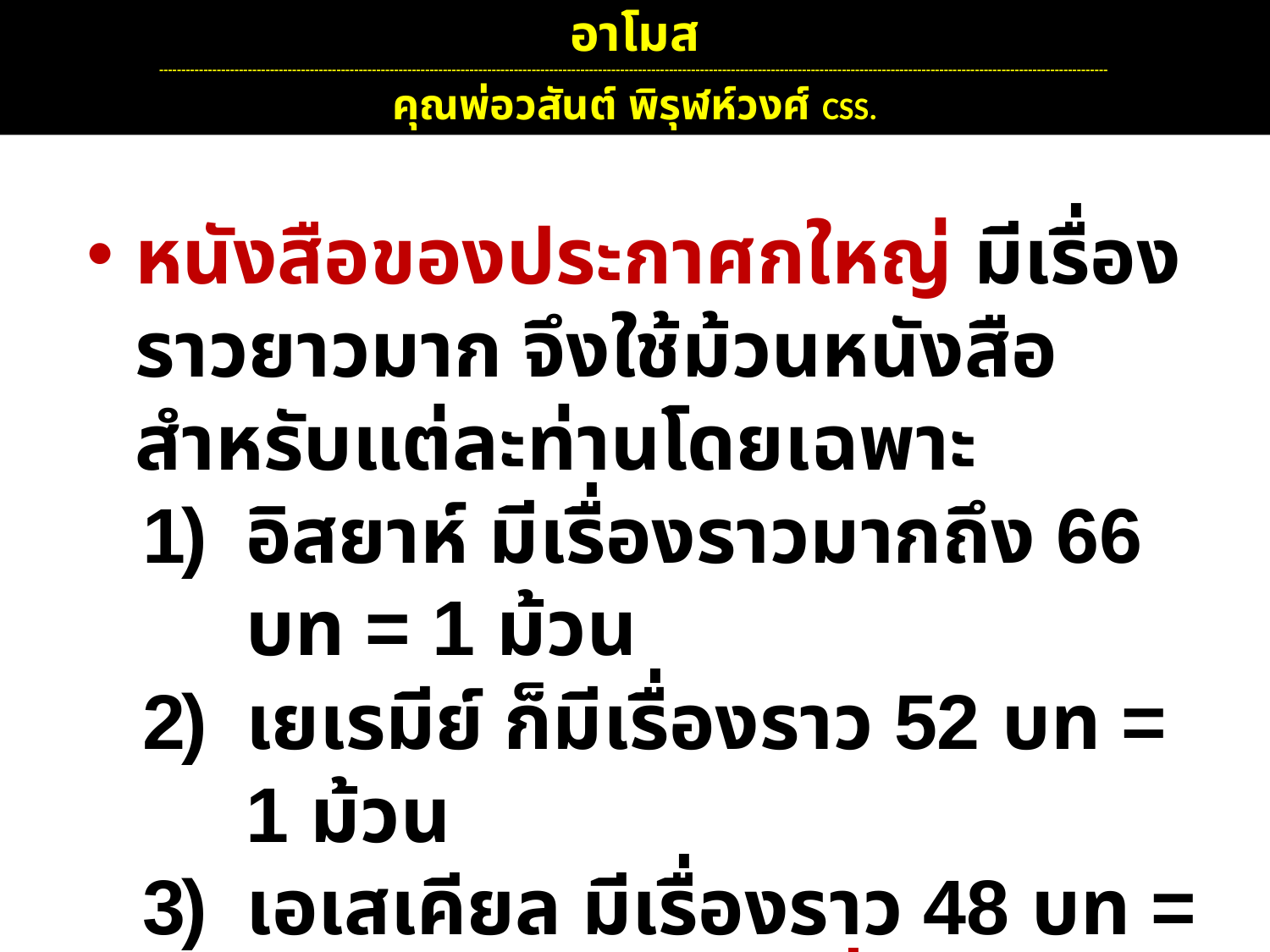

อาโมส
----------------------------------------------------------------------------------------------------------------------------------------------------------------------------------------------------------------------
คุณพ่อวสันต์ พิรุฬห์วงศ์ CSS.
หนังสือของประกาศกใหญ่ มีเรื่องราวยาวมาก จึงใช้ม้วนหนังสือสำหรับแต่ละท่านโดยเฉพาะ
อิสยาห์ มีเรื่องราวมากถึง 66 บท = 1 ม้วน
เยเรมีย์ ก็มีเรื่องราว 52 บท = 1 ม้วน
เอเสเคียล มีเรื่องราว 48 บท = 1 ม้วน(ดาเนียล มีเรื่องราว 14 บท)
หนังสือของอาโมสสั้น = มีแค่ 9 บท